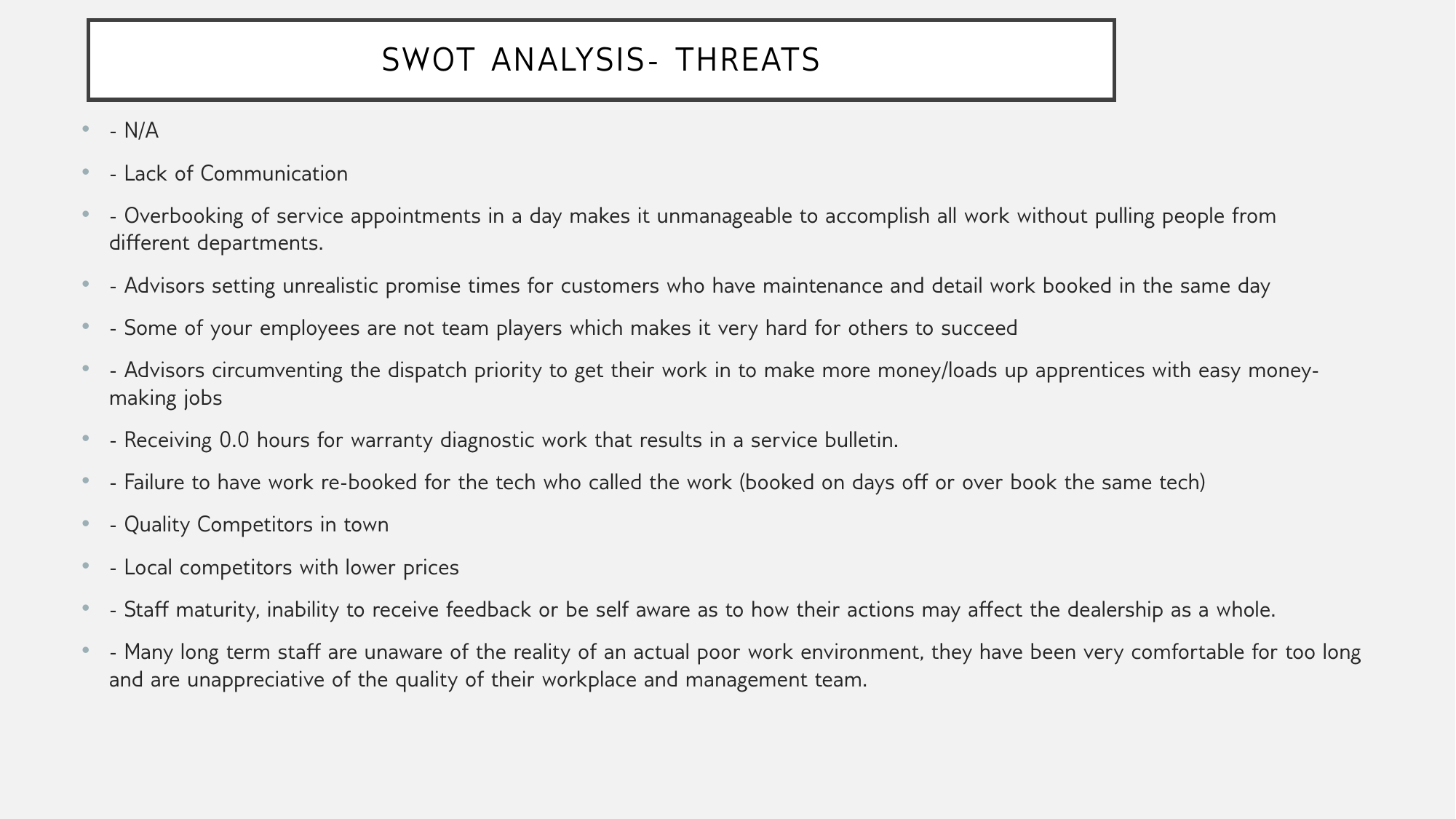

# SWOT Analysis- Threats
- N/A
- Lack of Communication
- Overbooking of service appointments in a day makes it unmanageable to accomplish all work without pulling people from different departments.
- Advisors setting unrealistic promise times for customers who have maintenance and detail work booked in the same day
- Some of your employees are not team players which makes it very hard for others to succeed
- Advisors circumventing the dispatch priority to get their work in to make more money/loads up apprentices with easy money-making jobs
- Receiving 0.0 hours for warranty diagnostic work that results in a service bulletin.
- Failure to have work re-booked for the tech who called the work (booked on days off or over book the same tech)
- Quality Competitors in town
- Local competitors with lower prices
- Staff maturity, inability to receive feedback or be self aware as to how their actions may affect the dealership as a whole.
- Many long term staff are unaware of the reality of an actual poor work environment, they have been very comfortable for too long and are unappreciative of the quality of their workplace and management team.